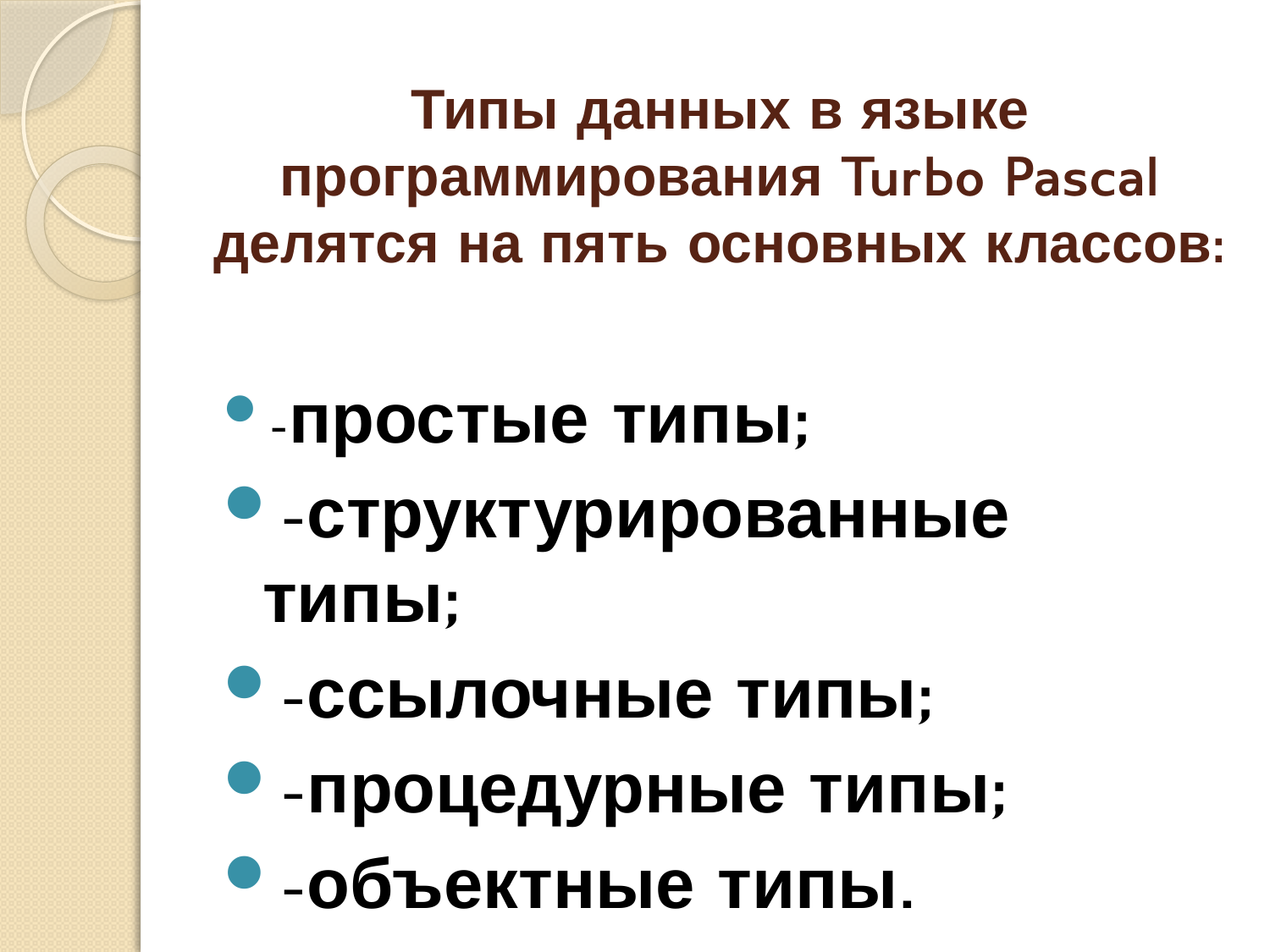

# Типы данных в языке программирования Turbo Pascal делятся на пять основных классов:
-простые типы;
-структурированные типы;
-ссылочные типы;
-процедурные типы;
-объектные типы.